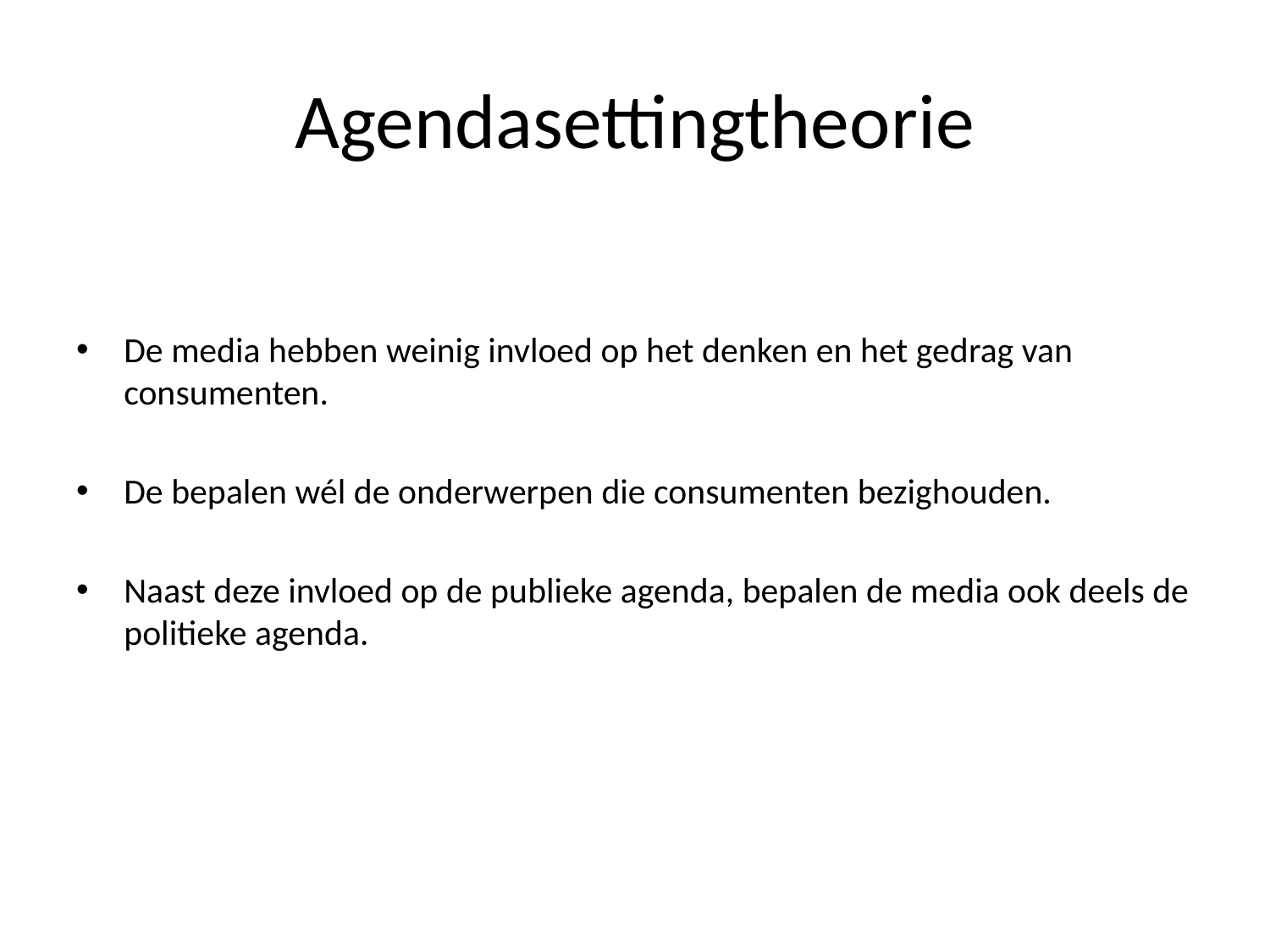

# Agendasettingtheorie

De media hebben weinig invloed op het denken en het gedrag van consumenten.

De bepalen wél de onderwerpen die consumenten bezighouden.

Naast deze invloed op de publieke agenda, bepalen de media ook deels de politieke agenda.